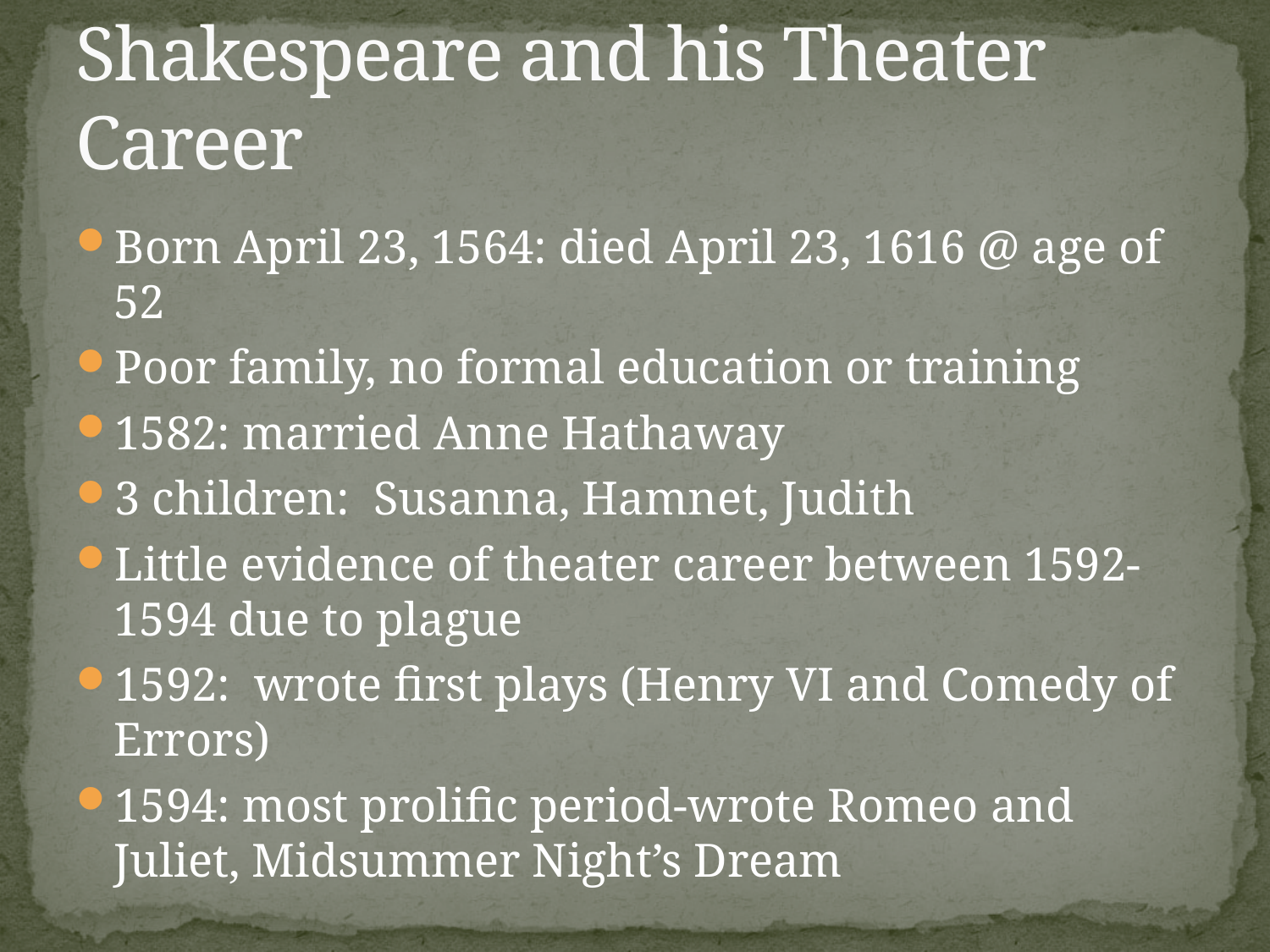

# Shakespeare and his Theater Career
Born April 23, 1564: died April 23, 1616 @ age of 52
Poor family, no formal education or training
1582: married Anne Hathaway
3 children:  Susanna, Hamnet, Judith
Little evidence of theater career between 1592-1594 due to plague
1592:  wrote first plays (Henry VI and Comedy of Errors)
1594: most prolific period-wrote Romeo and Juliet, Midsummer Night’s Dream